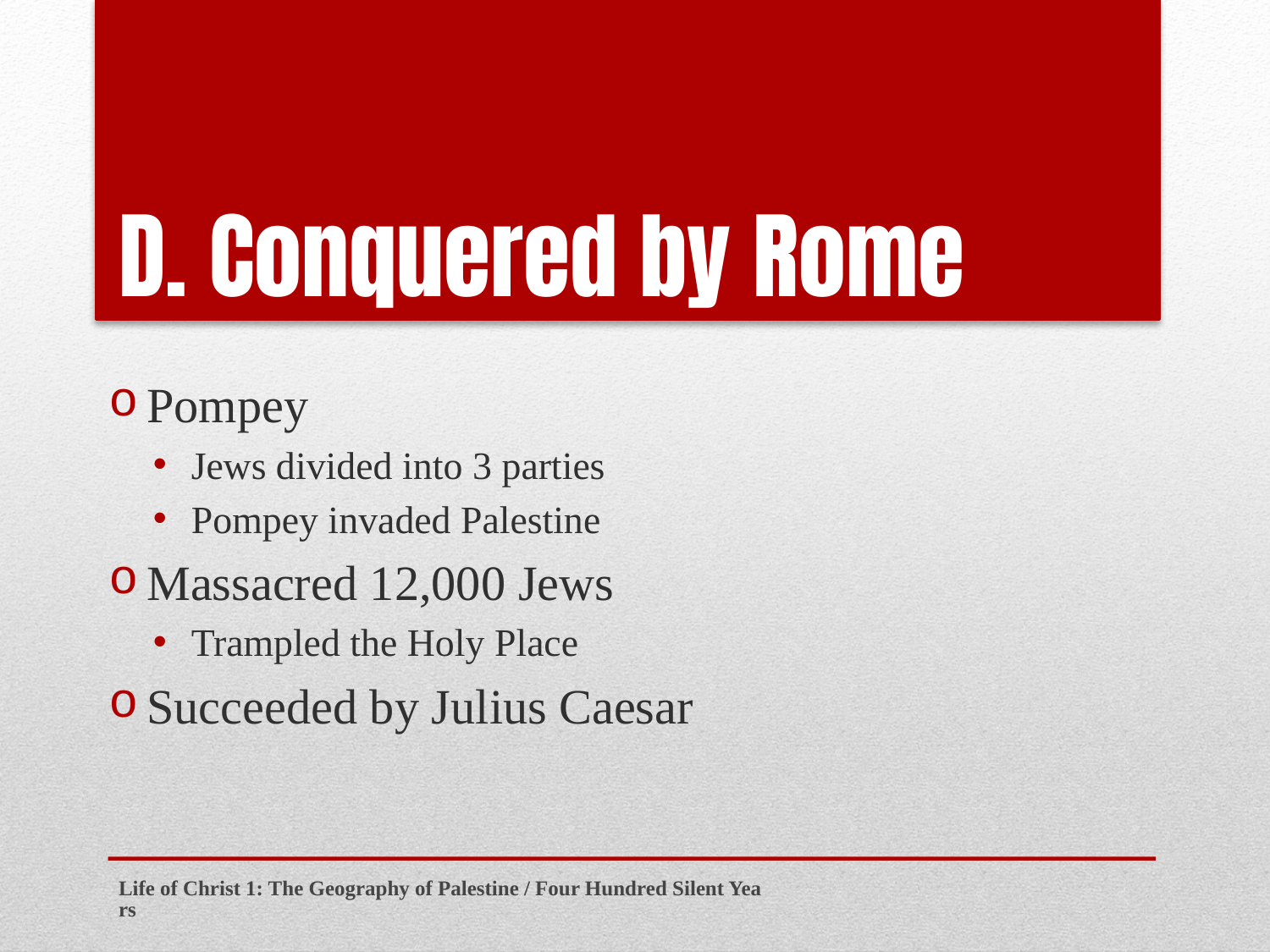

# D. Conquered by Rome
Pompey
Jews divided into 3 parties
Pompey invaded Palestine
Massacred 12,000 Jews
Trampled the Holy Place
Succeeded by Julius Caesar
Life of Christ 1: The Geography of Palestine / Four Hundred Silent Years